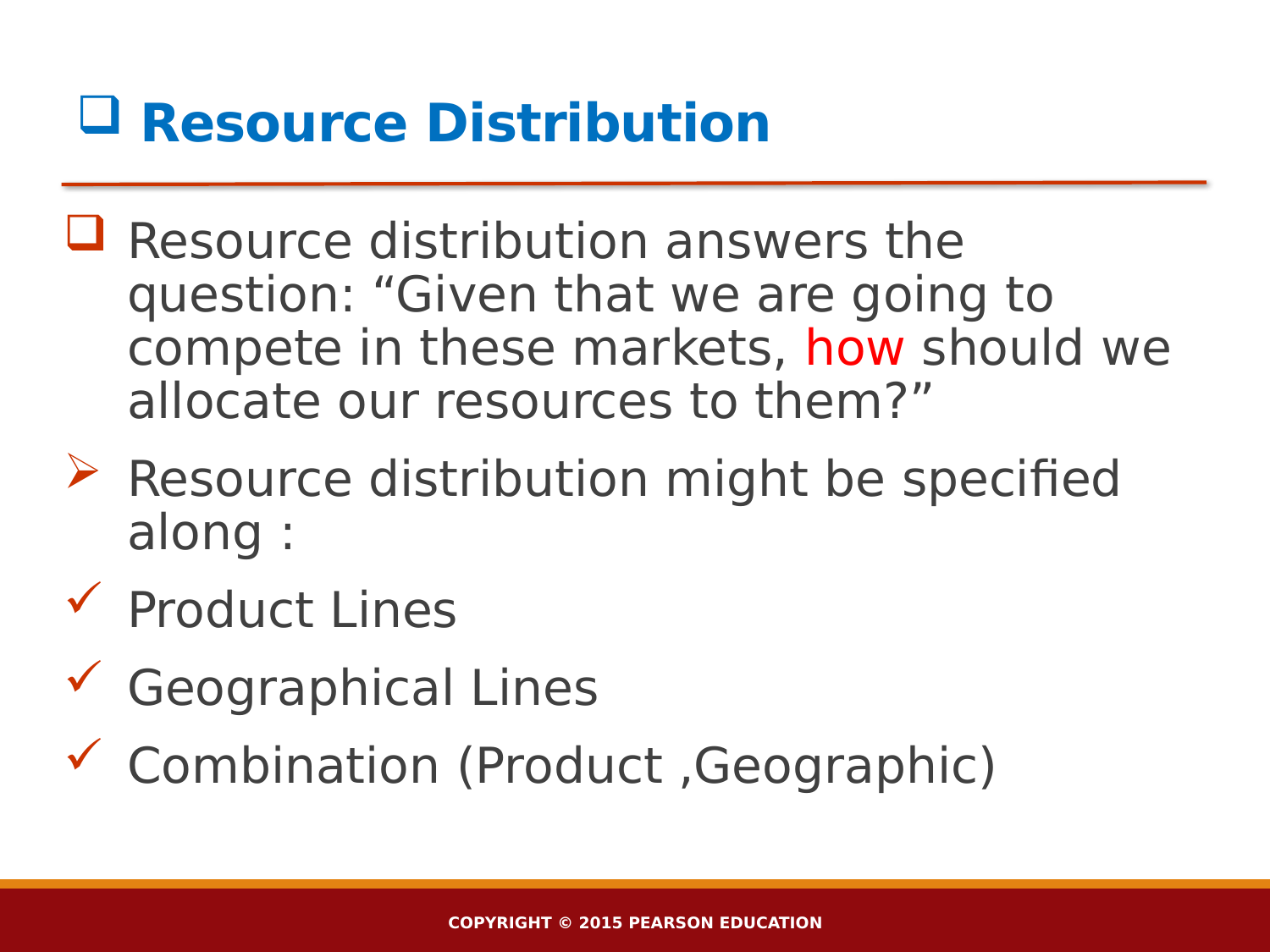

# Resource Distribution
Resource distribution answers the question: “Given that we are going to compete in these markets, how should we allocate our resources to them?”
Resource distribution might be specified along :
Product Lines
Geographical Lines
Combination (Product ,Geographic)
Copyright © 2015 Pearson Education